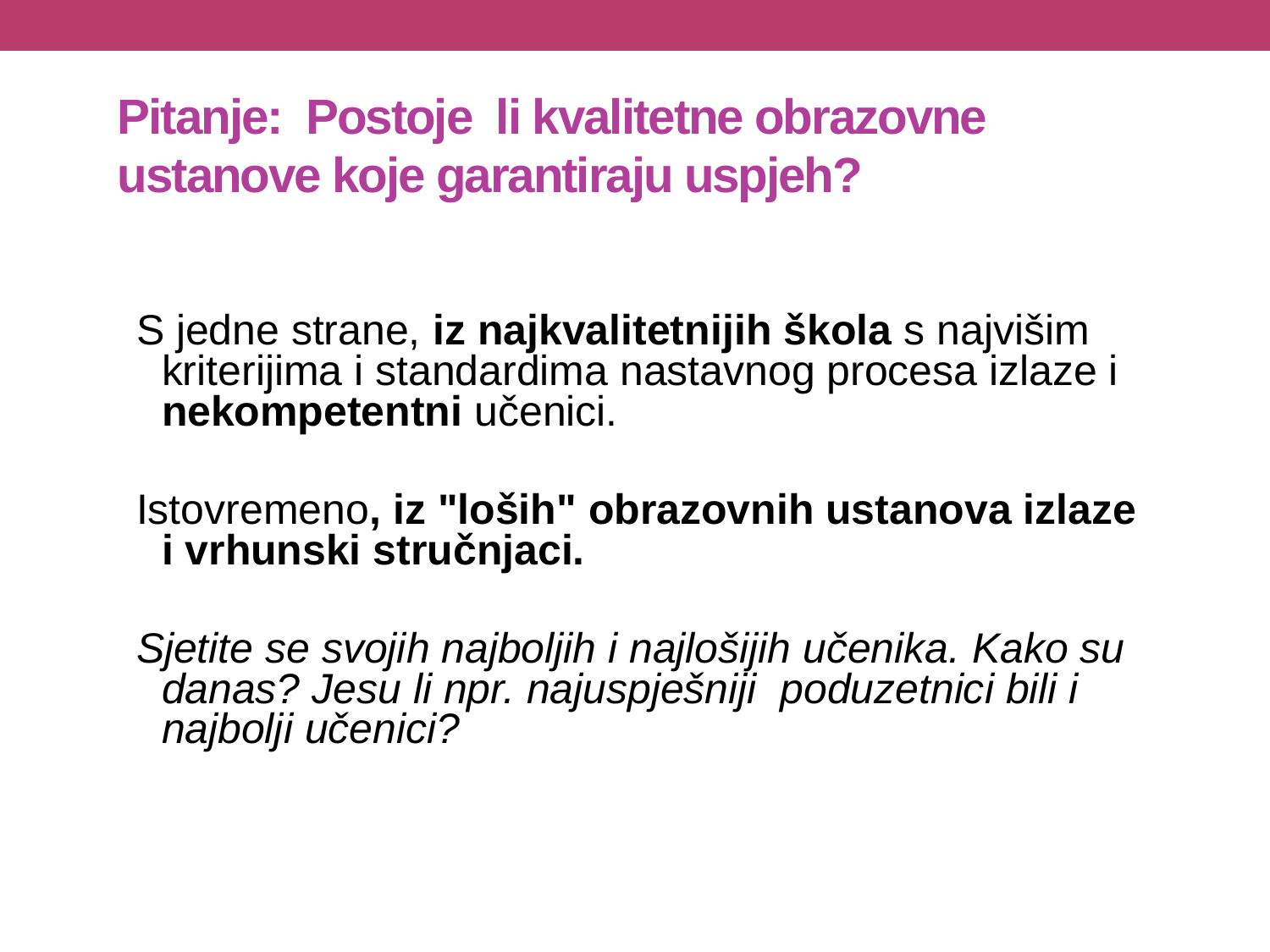

# Pitanje:  Postoje  li kvalitetne obrazovne ustanove koje garantiraju uspjeh?
S jedne strane, iz najkvalitetnijih škola s najvišim kriterijima i standardima nastavnog procesa izlaze i nekompetentni učenici.

Istovremeno, iz "loših" obrazovnih ustanova izlaze i vrhunski stručnjaci.

Sjetite se svojih najboljih i najlošijih učenika. Kako su danas? Jesu li npr. najuspješniji  poduzetnici bili i najbolji učenici?